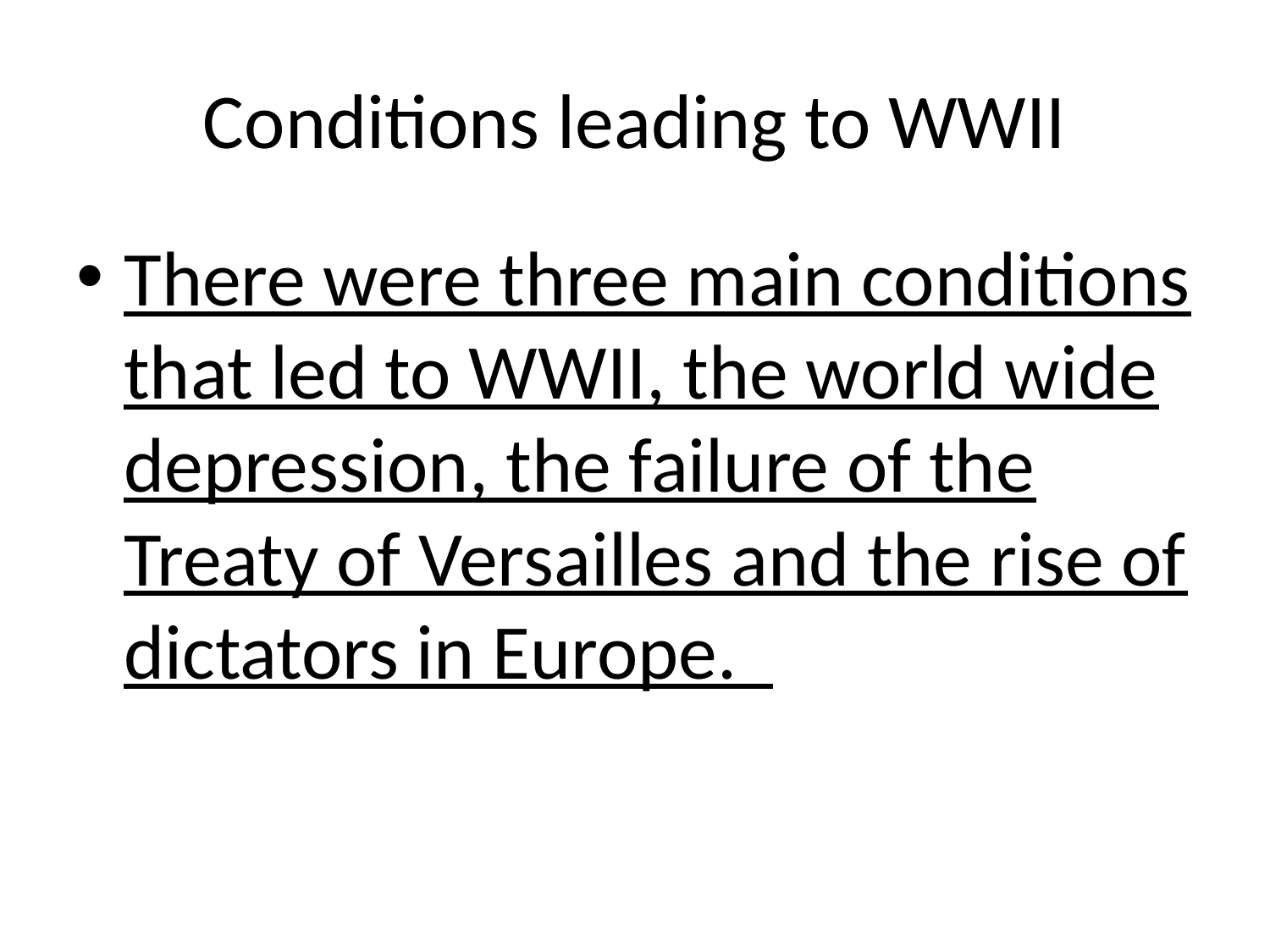

# Conditions leading to WWII
There were three main conditions that led to WWII, the world wide depression, the failure of the Treaty of Versailles and the rise of dictators in Europe.